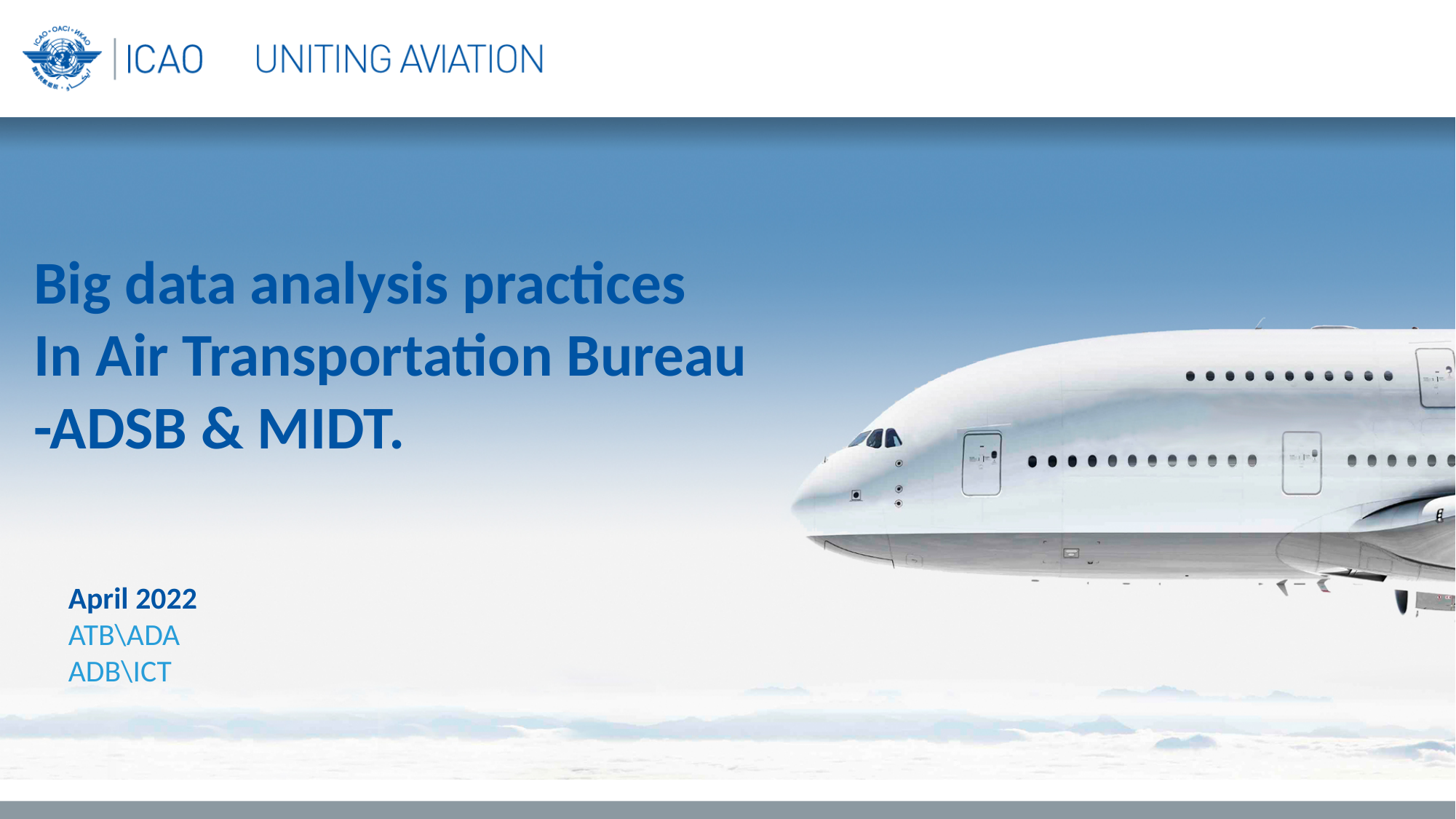

1
Big data analysis practices
In Air Transportation Bureau
-ADSB & MIDT.
April 2022
ATB\ADA
ADB\ICT